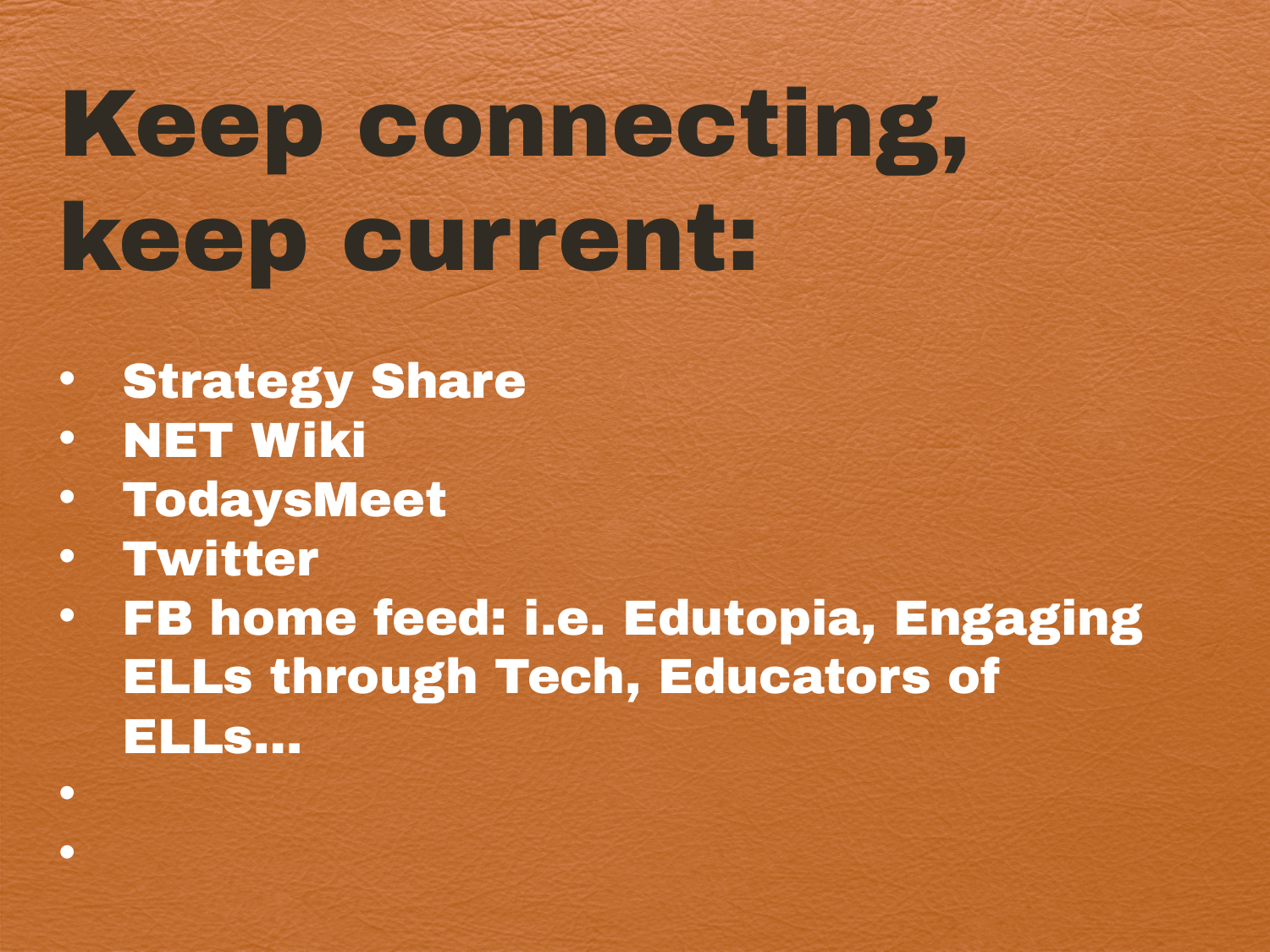

Keep connecting, keep current:

Strategy Share
NET Wiki
TodaysMeet
Twitter
FB home feed: i.e. Edutopia, Engaging ELLs through Tech, Educators of ELLs…